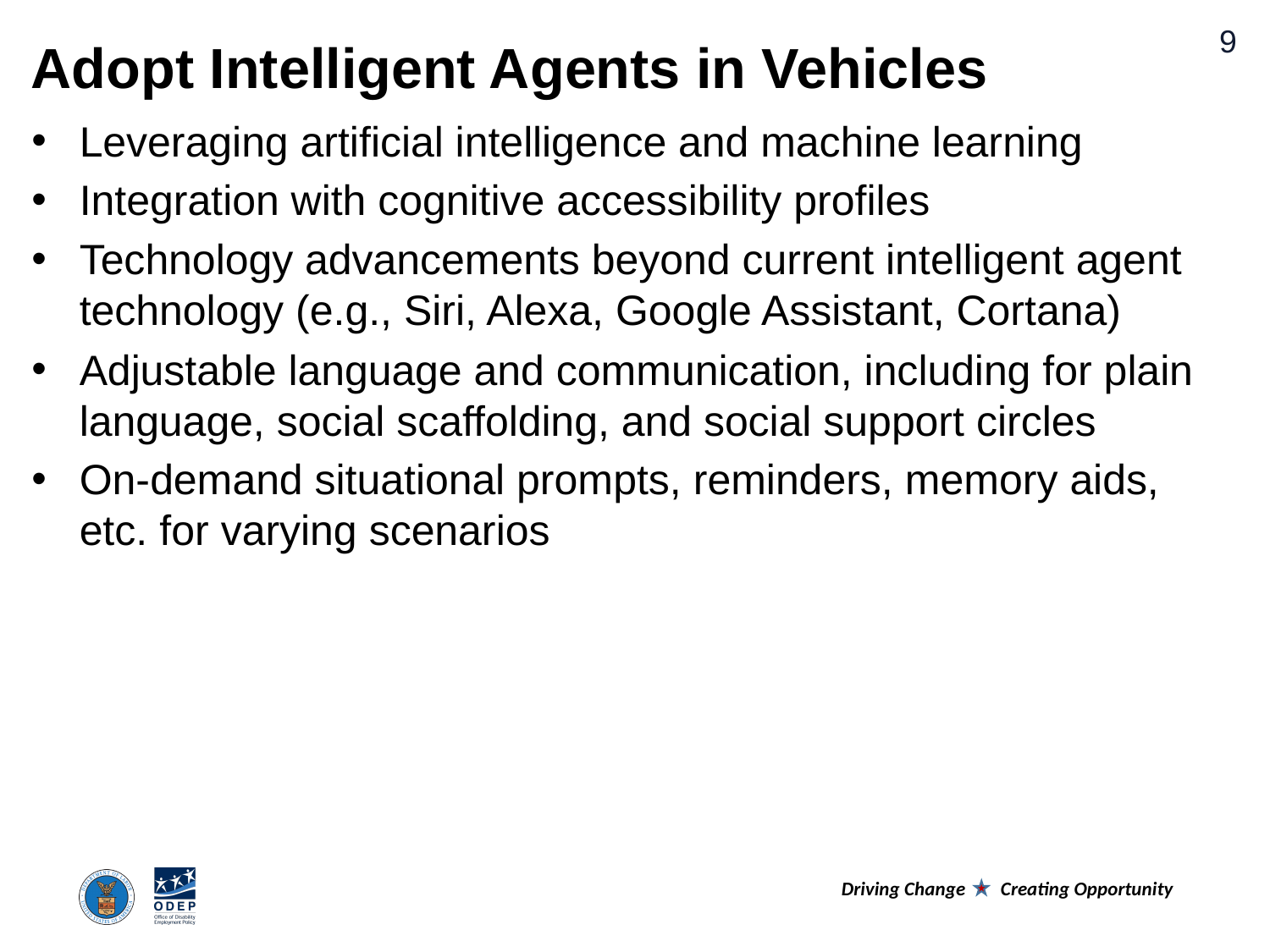

Adopt Intelligent Agents in Vehicles
Leveraging artificial intelligence and machine learning
Integration with cognitive accessibility profiles
Technology advancements beyond current intelligent agent technology (e.g., Siri, Alexa, Google Assistant, Cortana)
Adjustable language and communication, including for plain language, social scaffolding, and social support circles
On-demand situational prompts, reminders, memory aids, etc. for varying scenarios